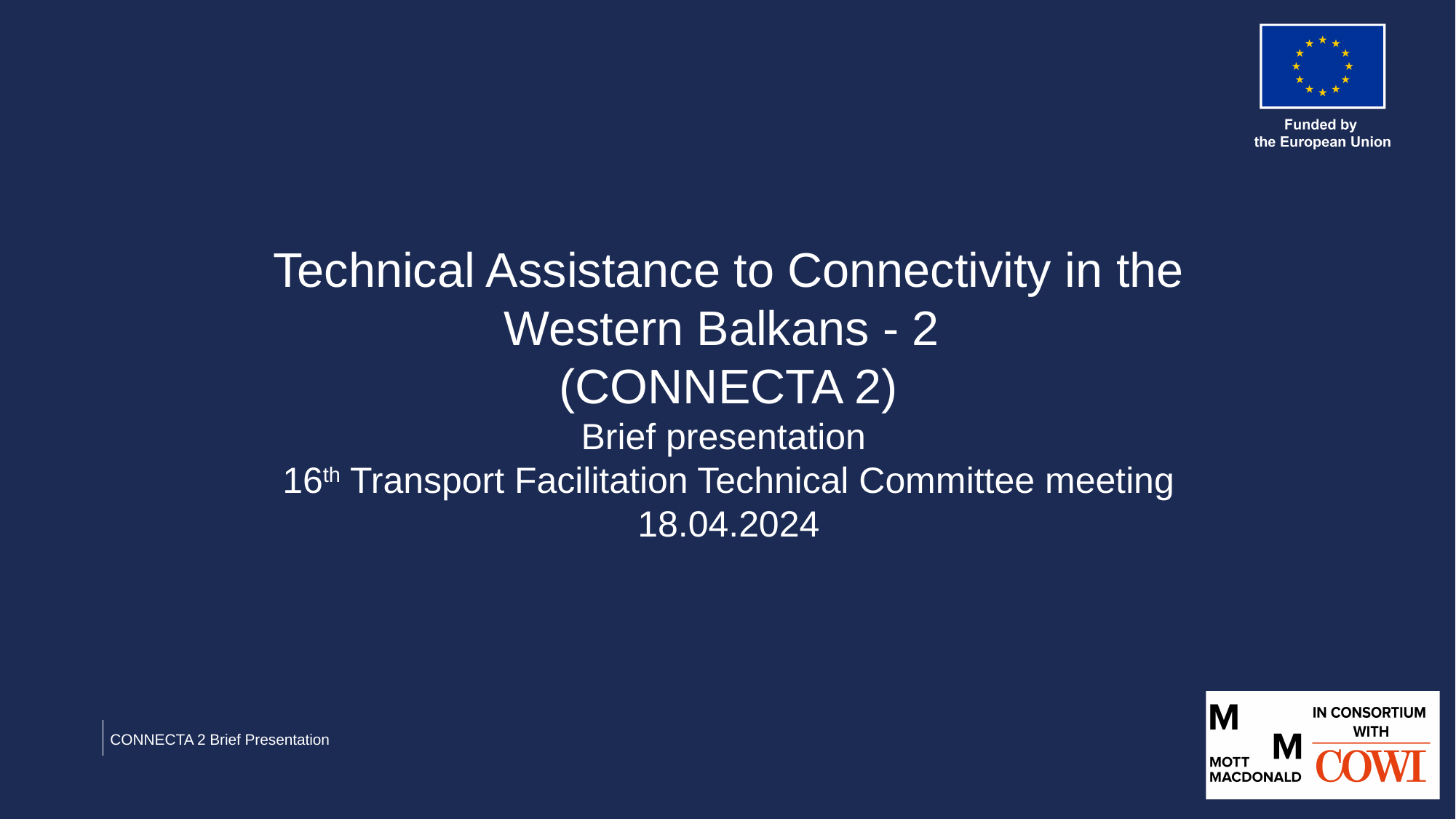

# Technical Assistance to Connectivity in the Western Balkans - 2 (CONNECTA 2) Brief presentation 16th Transport Facilitation Technical Committee meeting 18.04.2024
CONNECTA 2 Brief Presentation